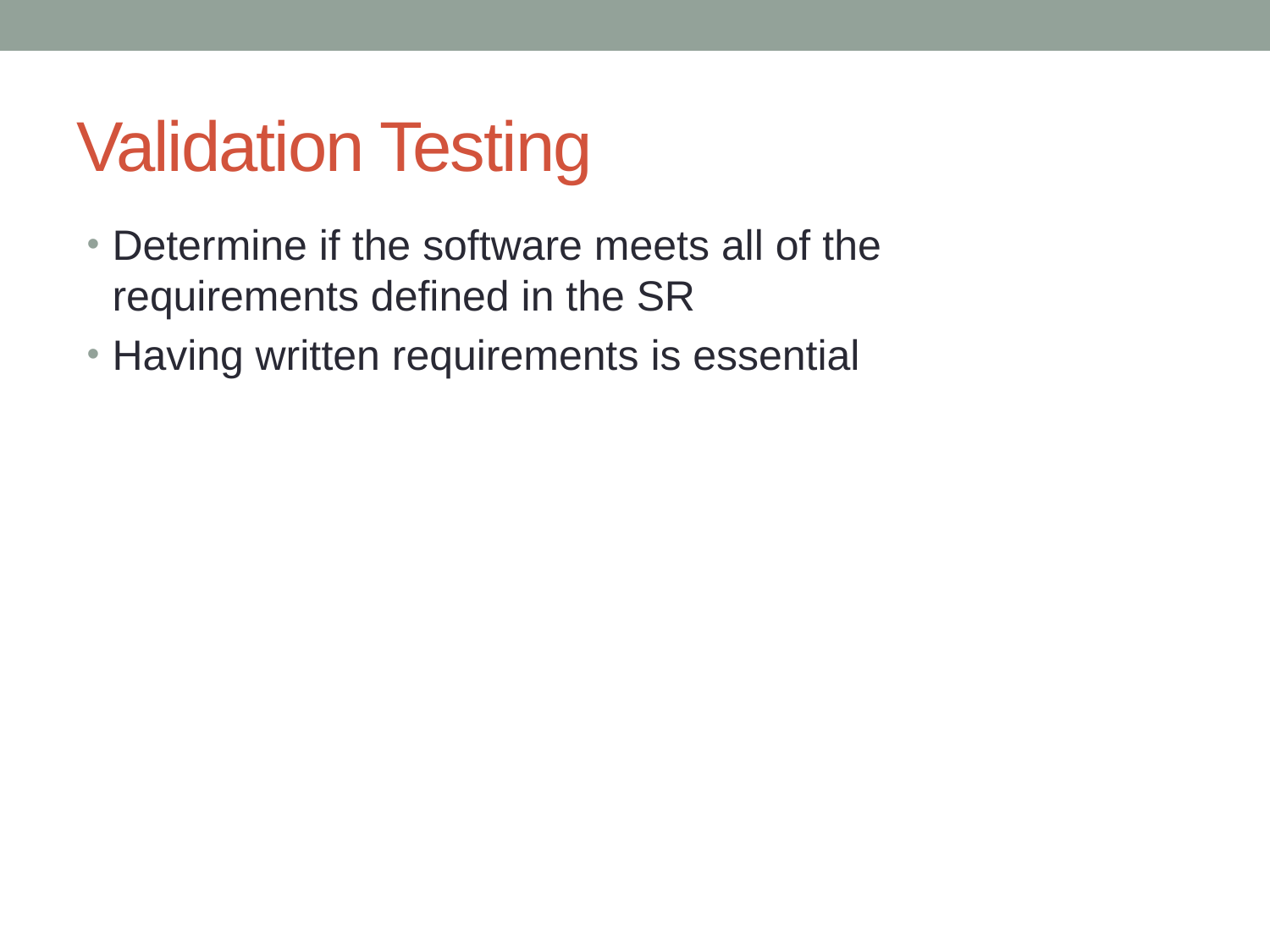

# Validation Testing
Determine if the software meets all of the requirements defined in the SR
Having written requirements is essential